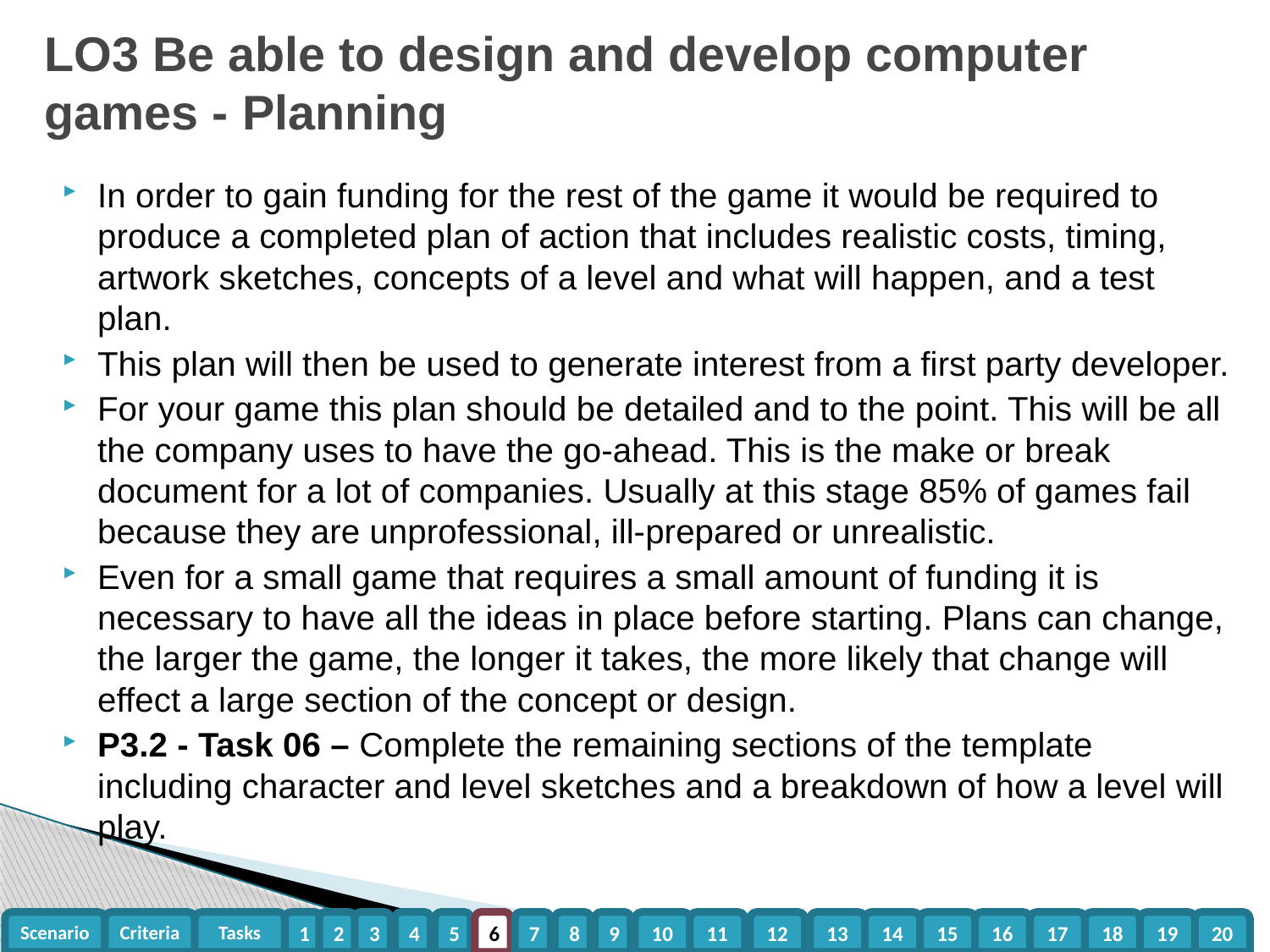

# LO3 Be able to design and develop computer games - Planning
In order to gain funding for the rest of the game it would be required to produce a completed plan of action that includes realistic costs, timing, artwork sketches, concepts of a level and what will happen, and a test plan.
This plan will then be used to generate interest from a first party developer.
For your game this plan should be detailed and to the point. This will be all the company uses to have the go-ahead. This is the make or break document for a lot of companies. Usually at this stage 85% of games fail because they are unprofessional, ill-prepared or unrealistic.
Even for a small game that requires a small amount of funding it is necessary to have all the ideas in place before starting. Plans can change, the larger the game, the longer it takes, the more likely that change will effect a large section of the concept or design.
P3.2 - Task 06 – Complete the remaining sections of the template including character and level sketches and a breakdown of how a level will play.

Scenario
Criteria
Tasks
1
2
3
4
5
6
7
8
9
10
11
12
13
14
15
16
17
18
19
20